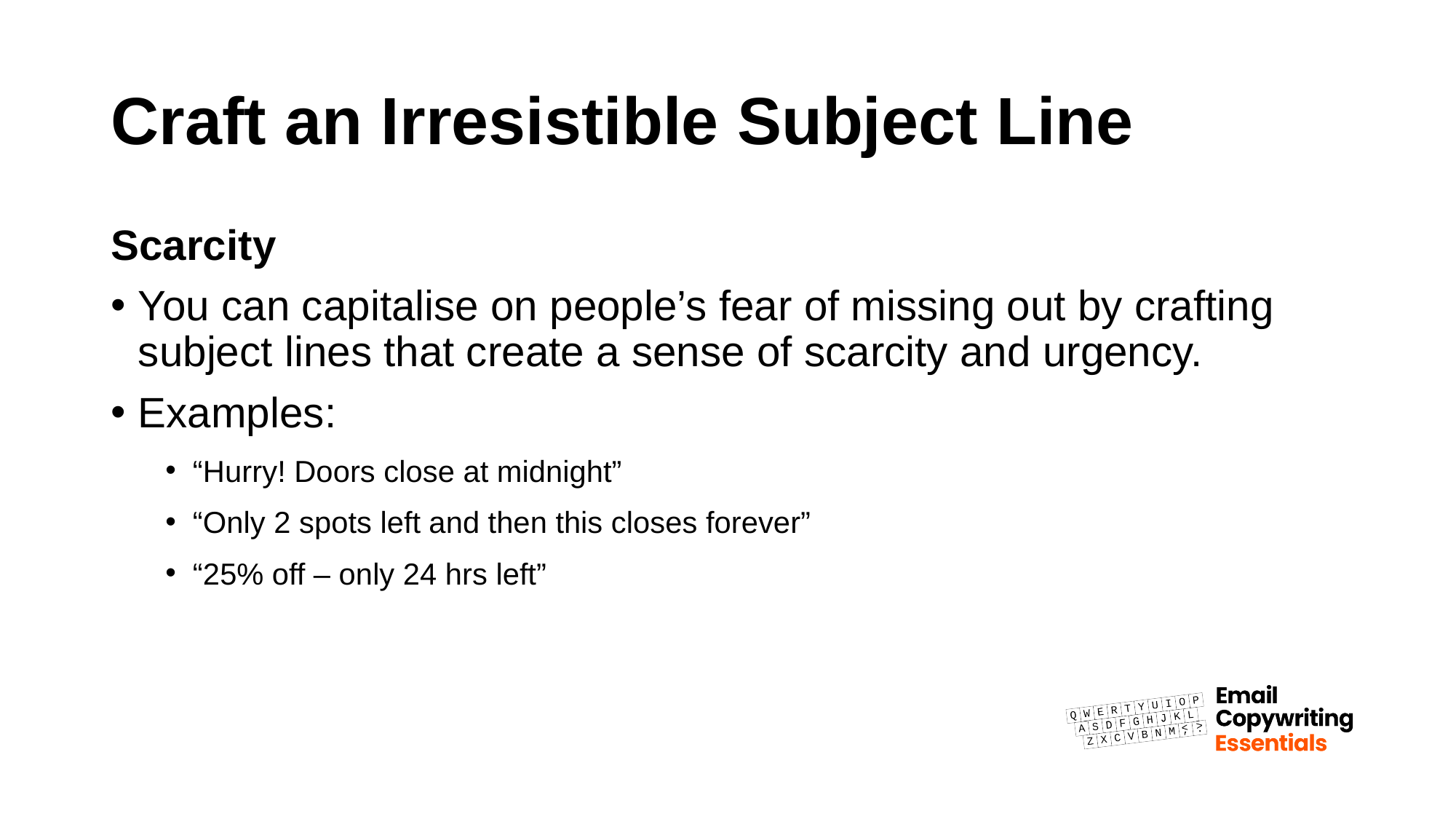

# Craft an Irresistible Subject Line
Scarcity
You can capitalise on people’s fear of missing out by crafting subject lines that create a sense of scarcity and urgency.
Examples:
“Hurry! Doors close at midnight”
“Only 2 spots left and then this closes forever”
“25% off – only 24 hrs left”